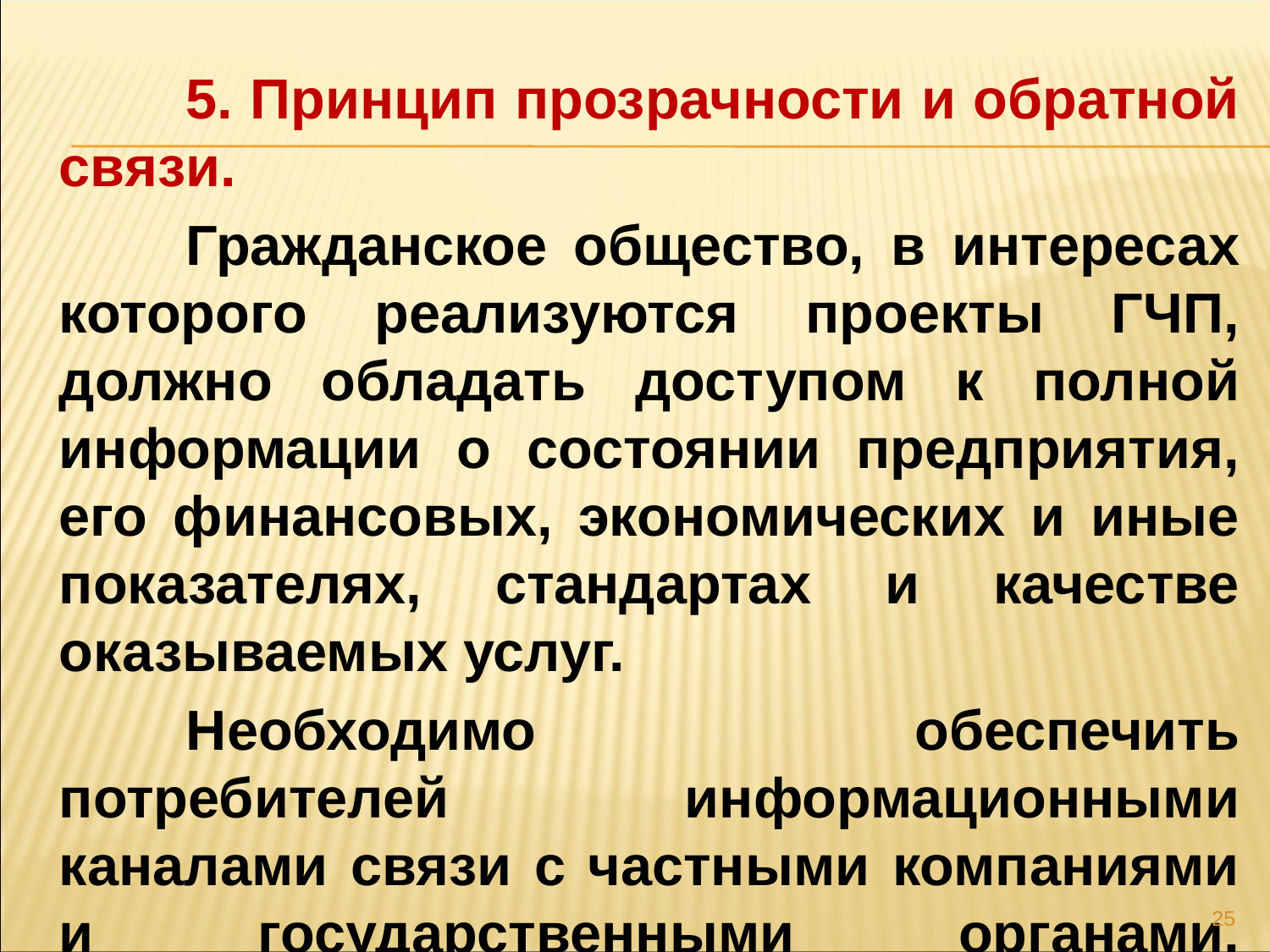

5. Принцип прозрачности и обратной связи.
	Гражданское общество, в интересах которого реализуются проекты ГЧП, должно обладать доступом к полной информации о состоянии предприятия, его финансовых, экономических и иные показателях, стандартах и качестве оказываемых услуг.
	Необходимо обеспечить потребителей информационными каналами связи с частными компаниями и государственными органами, контролирующими их работу.

25